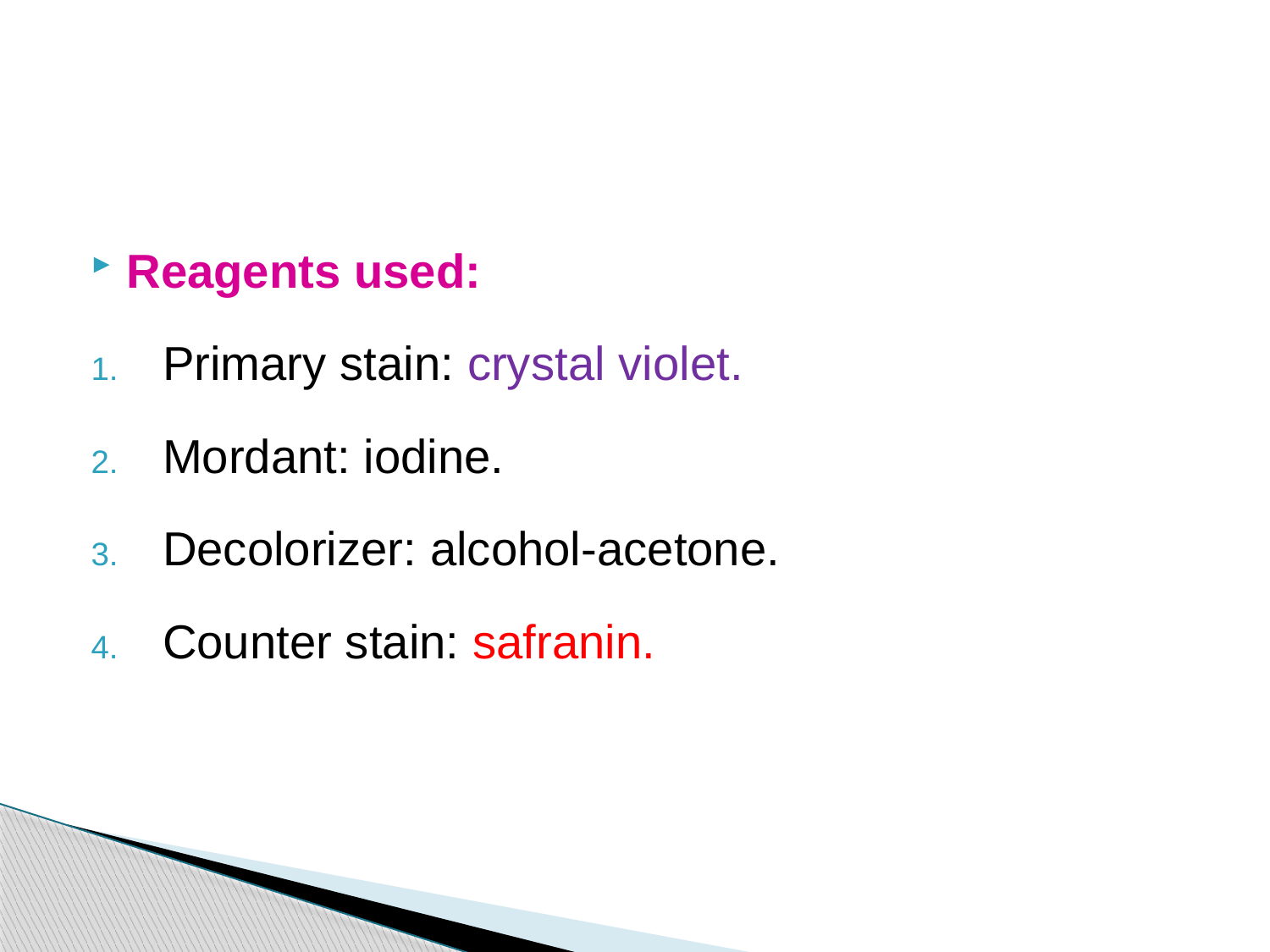

#
Reagents used:
Primary stain: crystal violet.
Mordant: iodine.
Decolorizer: alcohol-acetone.
Counter stain: safranin.